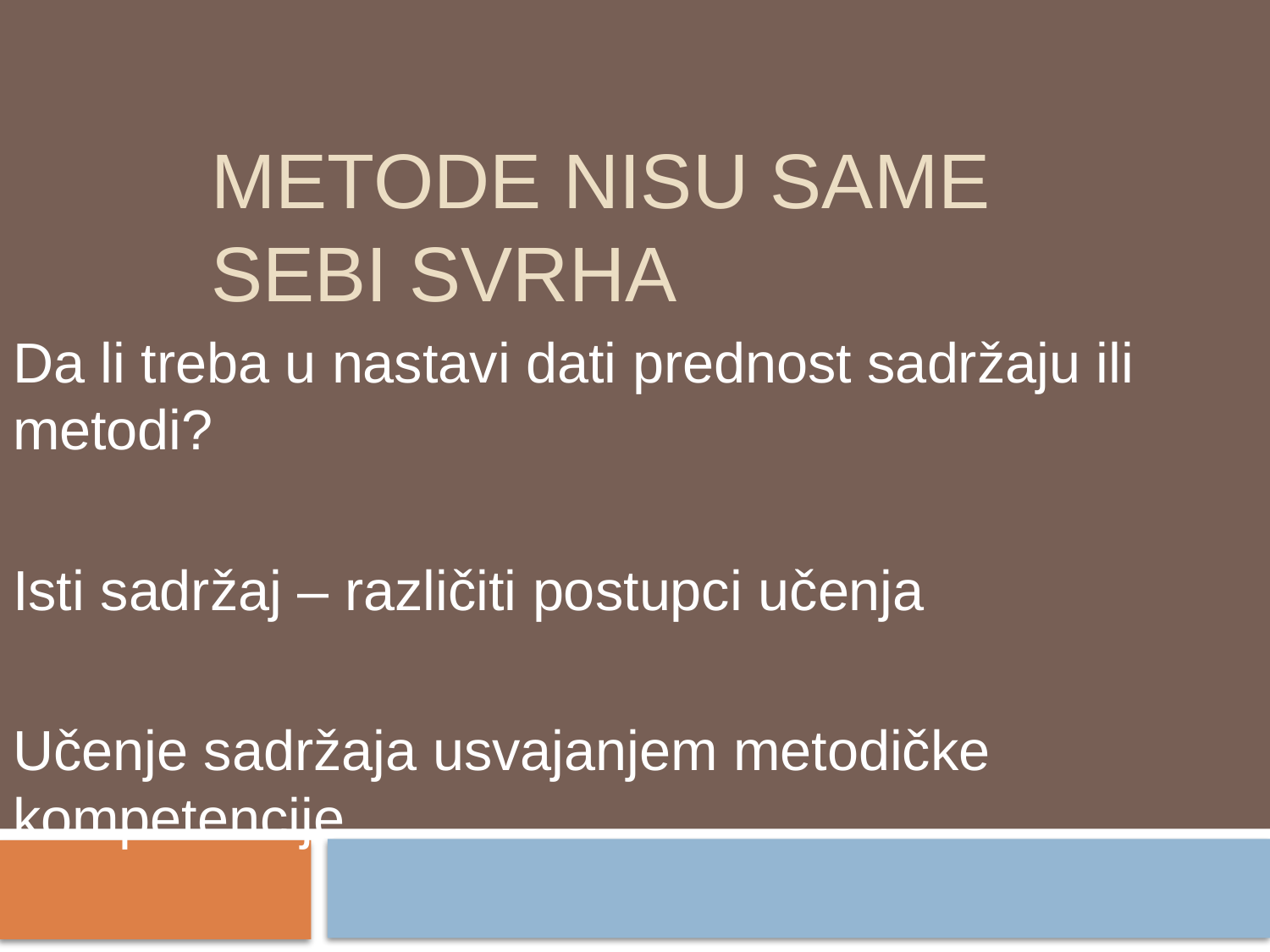

# METODE NISU SAME SEBI SVRHA
Da li treba u nastavi dati prednost sadržaju ili metodi?

Isti sadržaj – različiti postupci učenja

Učenje sadržaja usvajanjem metodičke kompetencije